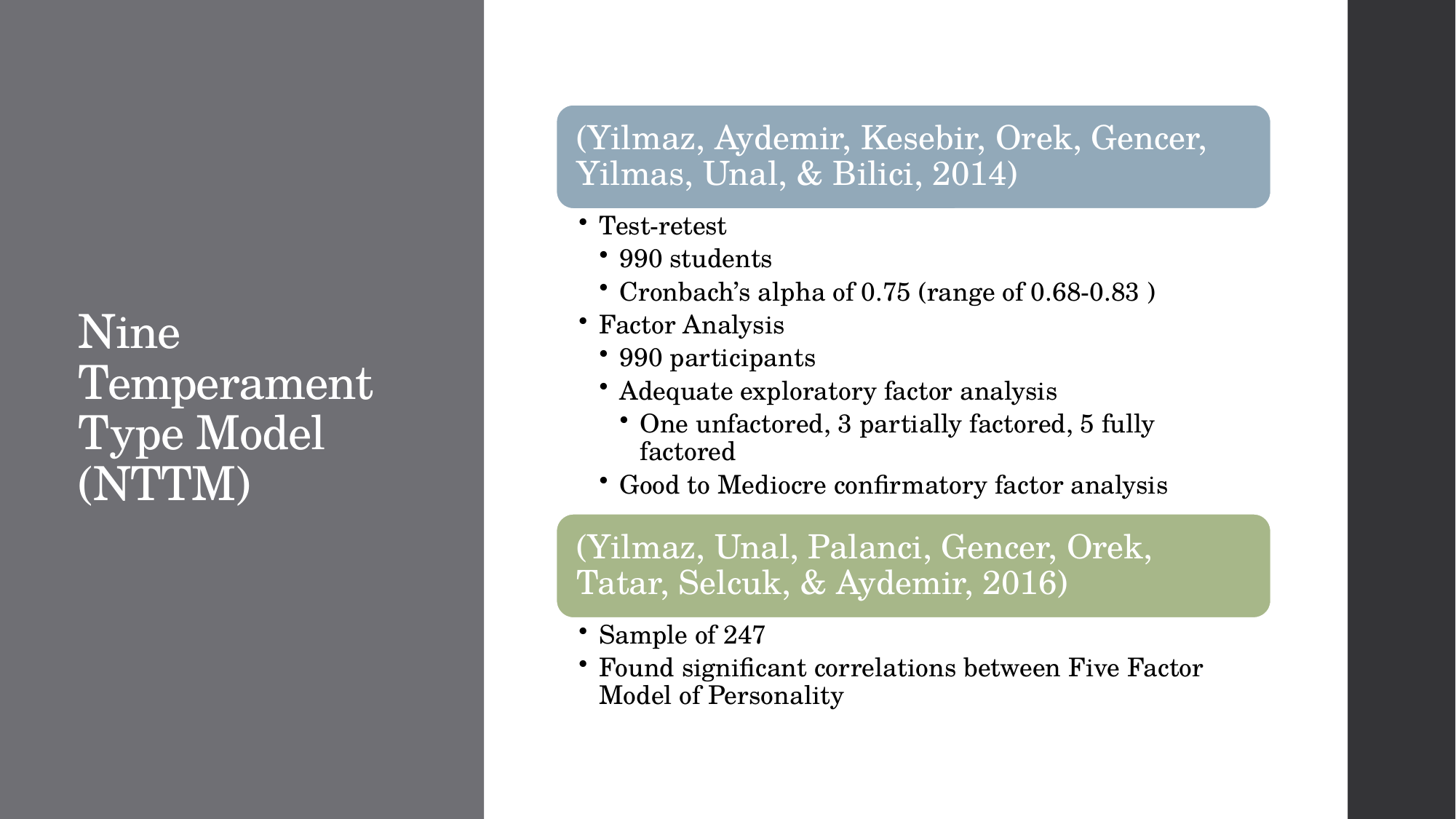

(Yilmaz, Aydemir, Kesebir, Orek, Gencer, Yilmas, Unal, & Bilici, 2014)
Test-retest
990 students
Cronbach’s alpha of 0.75 (range of 0.68-0.83 )
Factor Analysis
990 participants
Adequate exploratory factor analysis
One unfactored, 3 partially factored, 5 fully factored
Good to Mediocre confirmatory factor analysis
(Yilmaz, Unal, Palanci, Gencer, Orek, Tatar, Selcuk, & Aydemir, 2016)
Sample of 247
Found significant correlations between Five Factor Model of Personality
# Nine Temperament Type Model (NTTM)